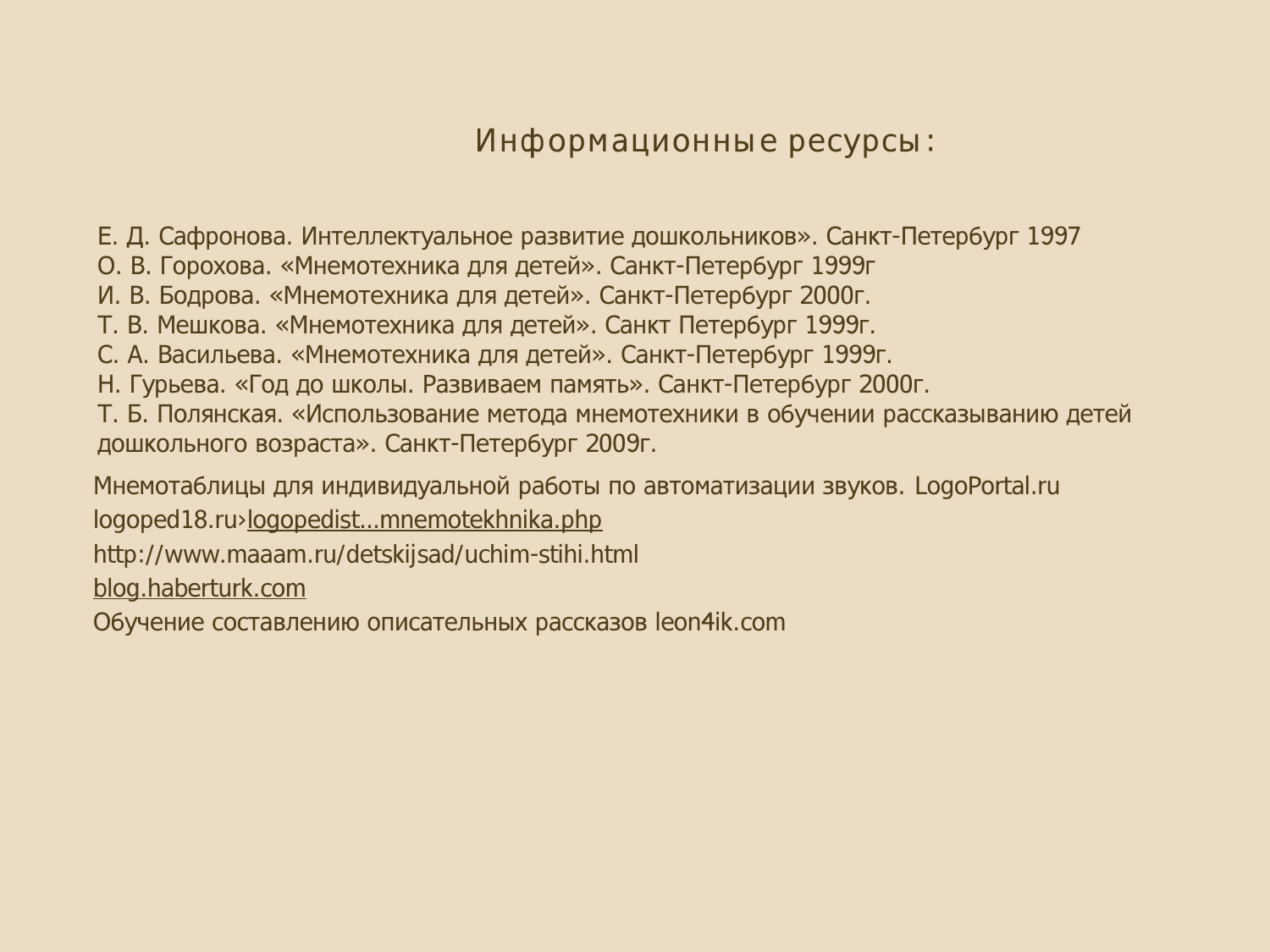

Информационные ресурсы:

Мнемотаблицы для индивидуальной работы по автоматизации звуков. LogoPortal.ru
logoped18.ru›logopedist…mnemotekhnika.php
http://www.maaam.ru/detskijsad/uchim-stihi.html
blog.haberturk.com
Обучение составлению описательных рассказов leon4ik.com

Е. Д. Сафронова. Интеллектуальное развитие дошкольников». Санкт-Петербург 1997
О. В. Горохова. «Мнемотехника для детей». Санкт-Петербург 1999г
И. В. Бодрова. «Мнемотехника для детей». Санкт-Петербург 2000г.
Т. В. Мешкова. «Мнемотехника для детей». Санкт Петербург 1999г.
С. А. Васильева. «Мнемотехника для детей». Санкт-Петербург 1999г.
Н. Гурьева. «Год до школы. Развиваем память». Санкт-Петербург 2000г.
Т. Б. Полянская. «Использование метода мнемотехники в обучении рассказыванию детей дошкольного возраста». Санкт-Петербург 2009г.